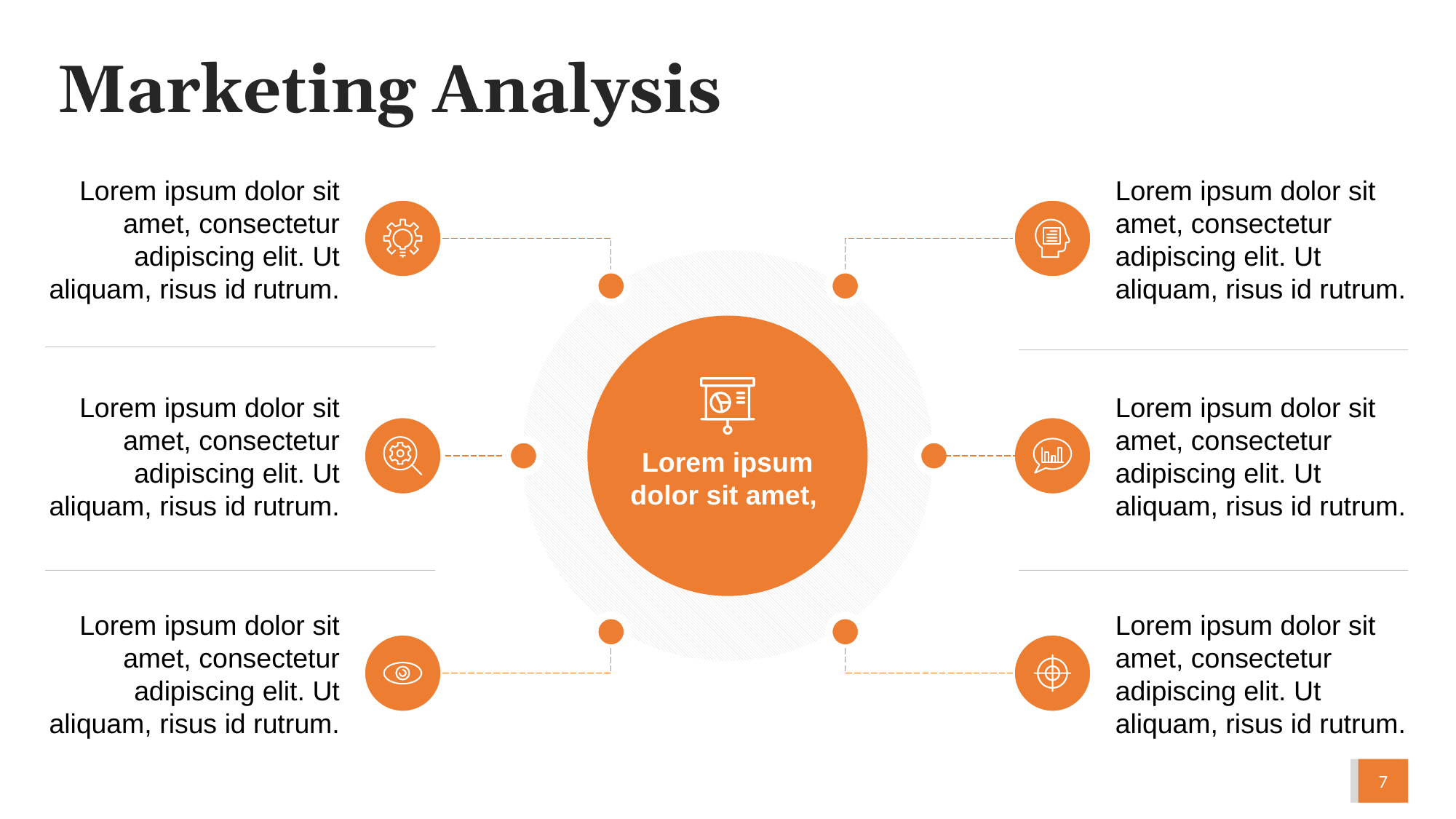

# Marketing Analysis
Lorem ipsum dolor sit amet, consectetur adipiscing elit. Ut aliquam, risus id rutrum.
Lorem ipsum dolor sit amet, consectetur adipiscing elit. Ut aliquam, risus id rutrum.

Lorem ipsum dolor sit amet, consectetur adipiscing elit. Ut aliquam, risus id rutrum.
Lorem ipsum dolor sit amet, consectetur adipiscing elit. Ut aliquam, risus id rutrum.

Lorem ipsum
dolor sit amet,
Lorem ipsum dolor sit amet, consectetur adipiscing elit. Ut aliquam, risus id rutrum.
Lorem ipsum dolor sit amet, consectetur adipiscing elit. Ut aliquam, risus id rutrum.

7